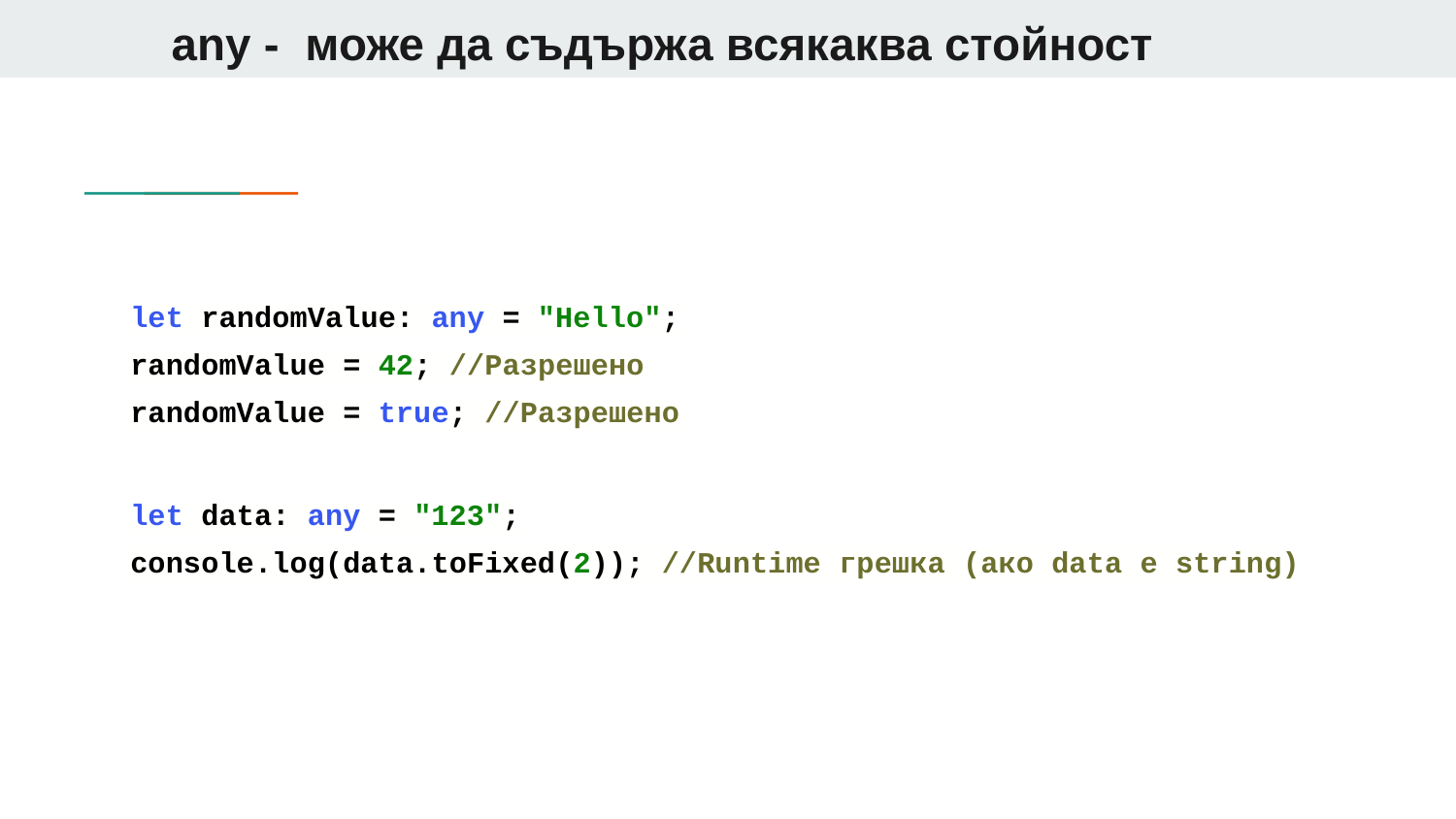

# any -  може да съдържа всякаква стойност
let randomValue: any = "Hello";
randomValue = 42; //Разрешено
randomValue = true; //Разрешено

let data: any = "123";
console.log(data.toFixed(2)); //Runtime грешка (ако data е string)